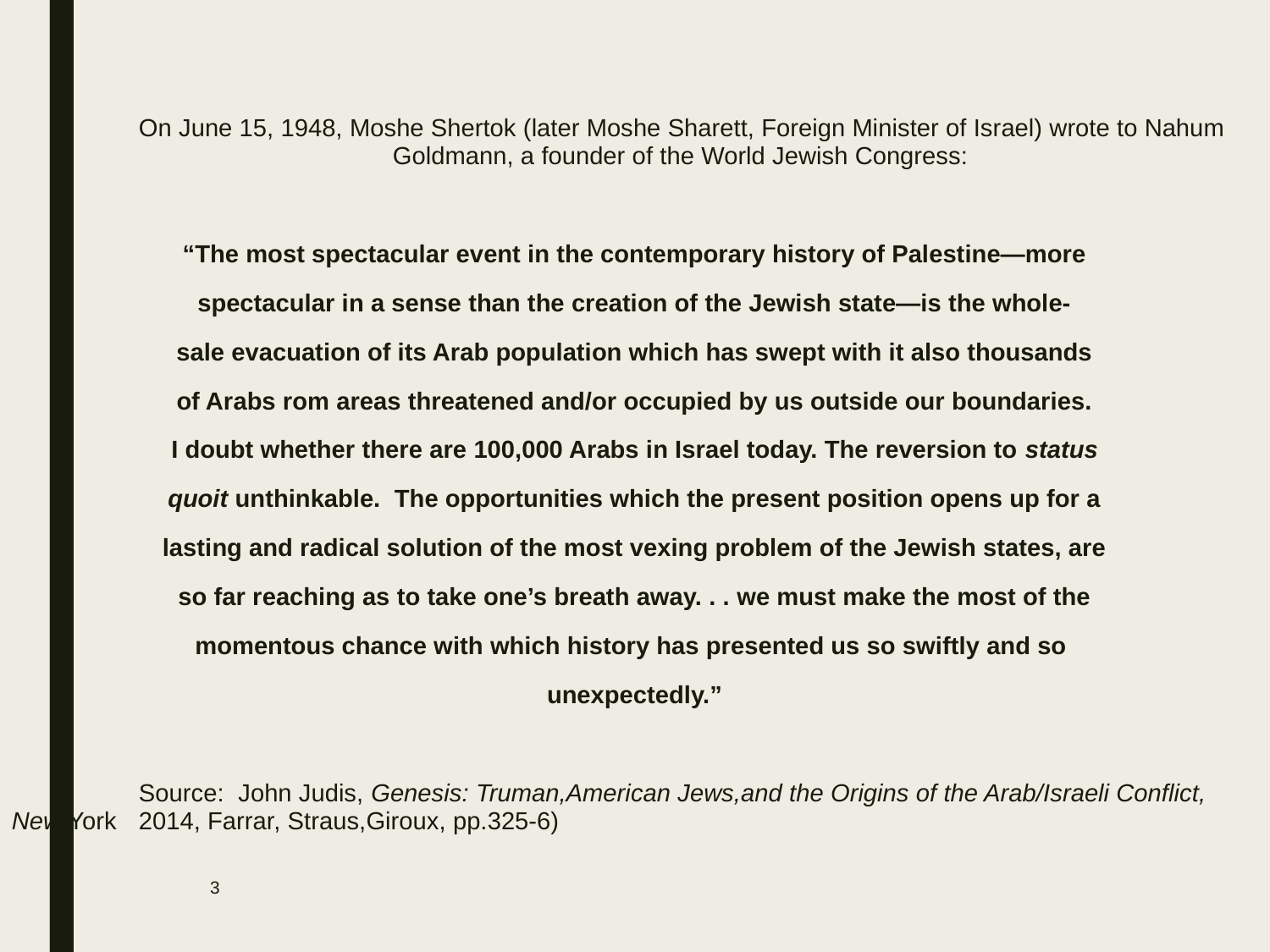

On June 15, 1948, Moshe Shertok (later Moshe Sharett, Foreign Minister of Israel) wrote to Nahum 			Goldmann, a founder of the World Jewish Congress:

“The most spectacular event in the contemporary history of Palestine—more
spectacular in a sense than the creation of the Jewish state—is the whole-
sale evacuation of its Arab population which has swept with it also thousands
of Arabs rom areas threatened and/or occupied by us outside our boundaries.
I doubt whether there are 100,000 Arabs in Israel today. The reversion to status
quoit unthinkable.  The opportunities which the present position opens up for a
lasting and radical solution of the most vexing problem of the Jewish states, are
so far reaching as to take one’s breath away. . . we must make the most of the
momentous chance with which history has presented us so swiftly and so
unexpectedly.”

	Source:  John Judis, Genesis: Truman,American Jews,and the Origins of the Arab/Israeli Conflict, New York 	2014, Farrar, Straus,Giroux, pp.325-6)

3